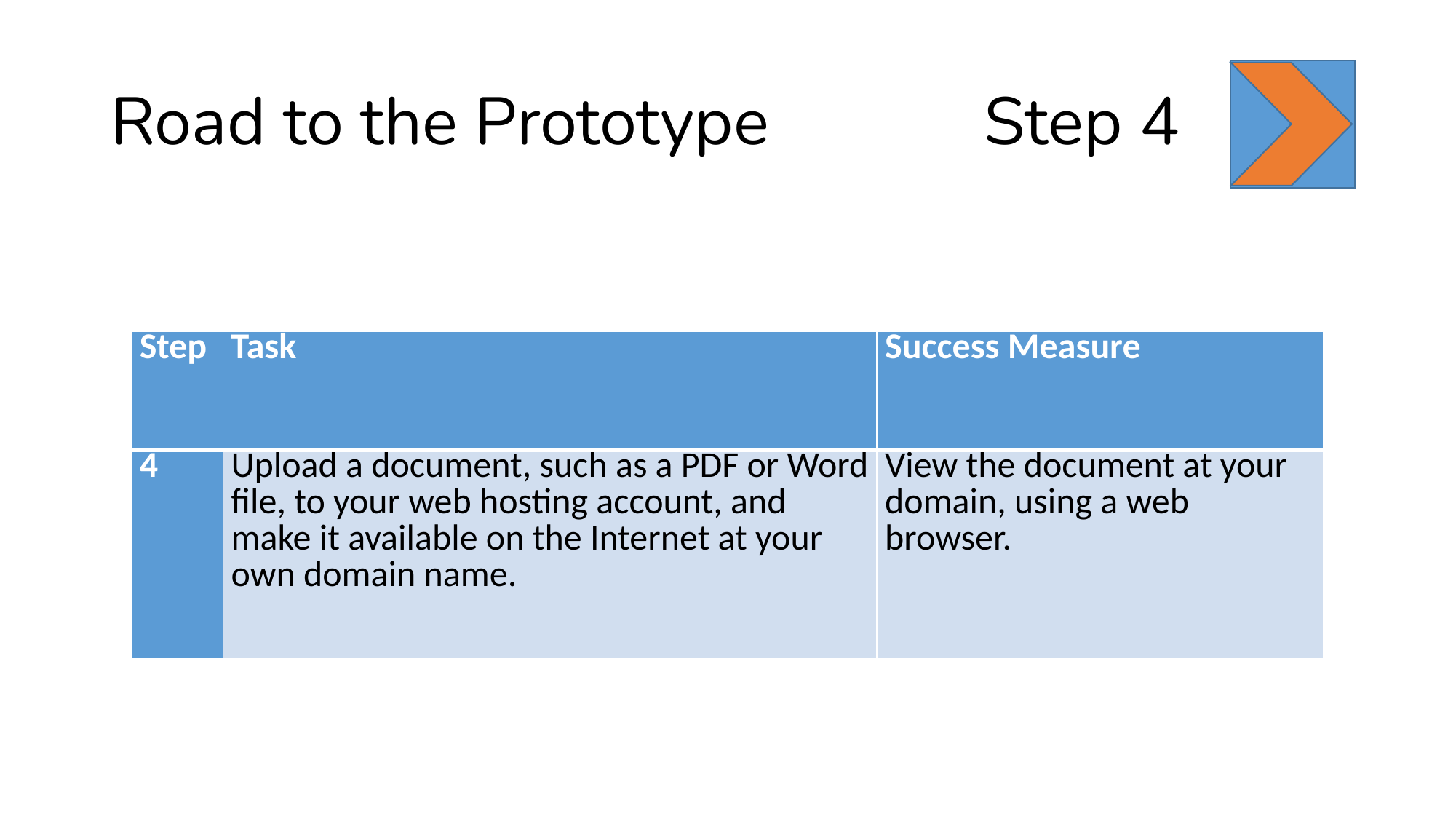

# Road to the Prototype		Step 4

| Step | Task | Success Measure |
| --- | --- | --- |
| 4 | Upload a document, such as a PDF or Word file, to your web hosting account, and make it available on the Internet at your own domain name. | View the document at your domain, using a web browser. |